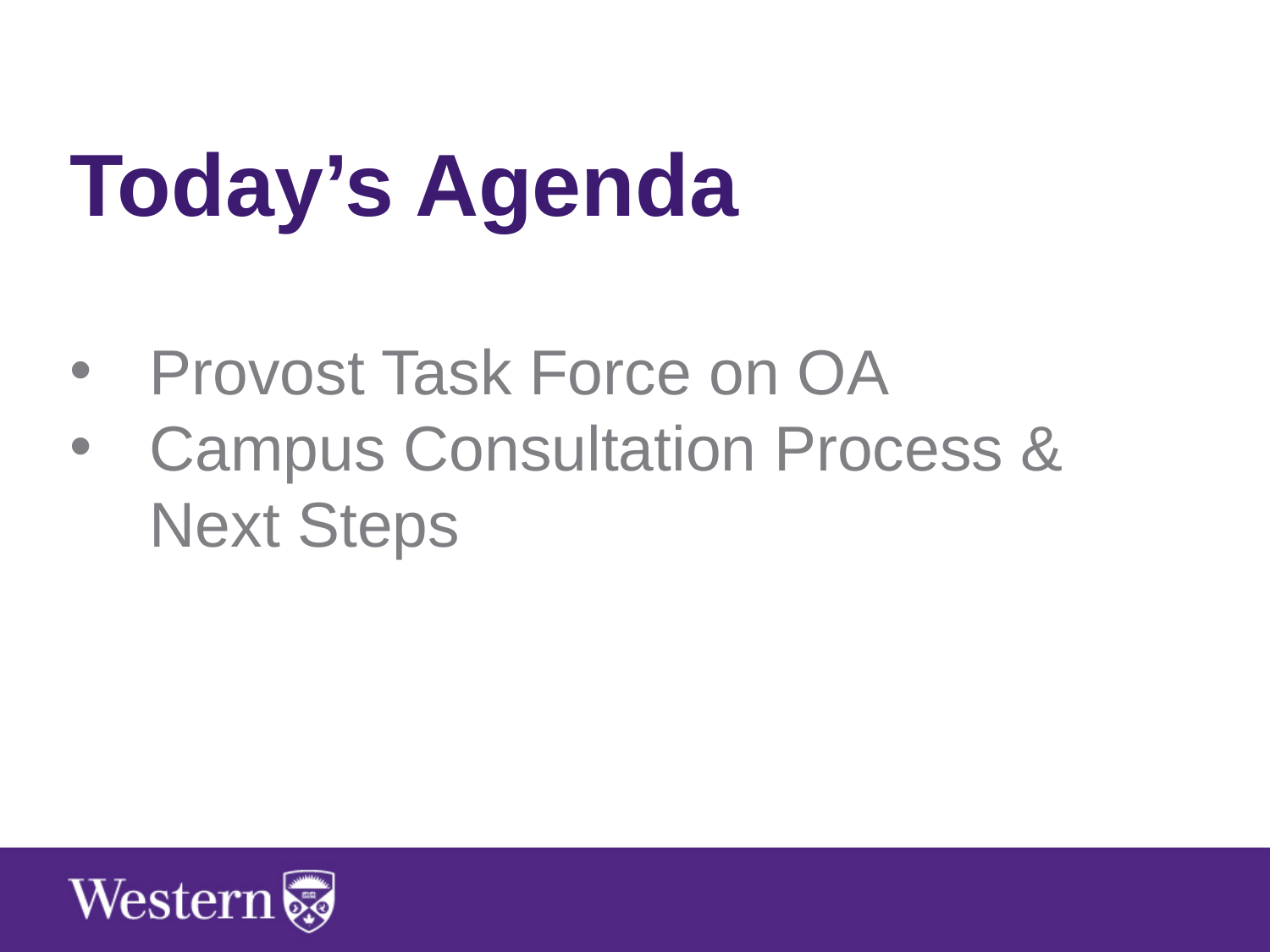

Today’s Agenda

Provost Task Force on OA
Campus Consultation Process & Next Steps